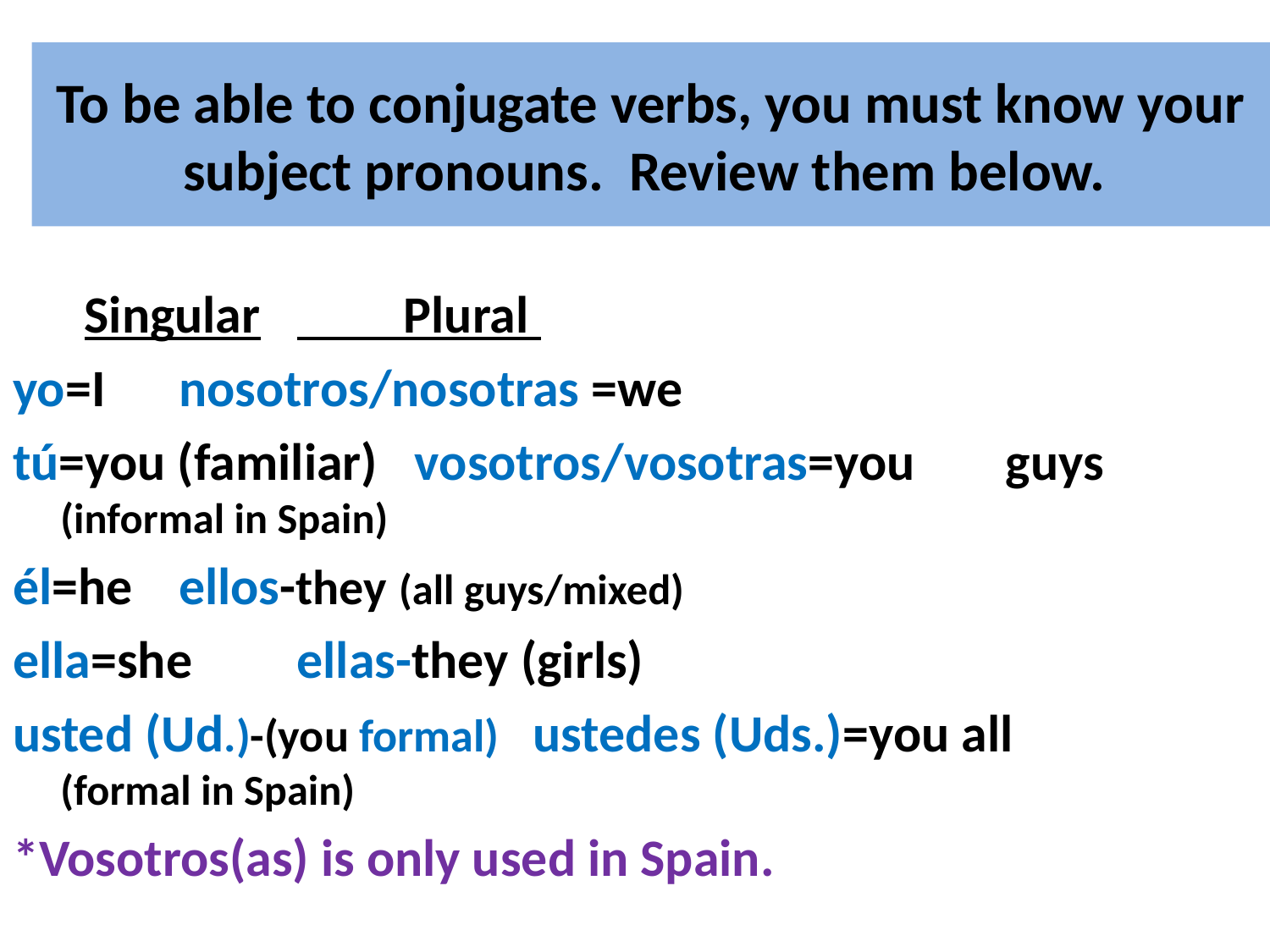

# To be able to conjugate verbs, you must know your subject pronouns.  Review them below.

	  Singular			         Plural
yo=I				nosotros/nosotras =we
tú=you (familiar)		vosotros/vosotras=you  					guys (informal in Spain)
él=he				ellos-they (all guys/mixed)
ella=she			ellas-they (girls)
usted (Ud.)-(you formal) 	ustedes (Uds.)=you all 					           (formal in Spain)
*Vosotros(as) is only used in Spain.